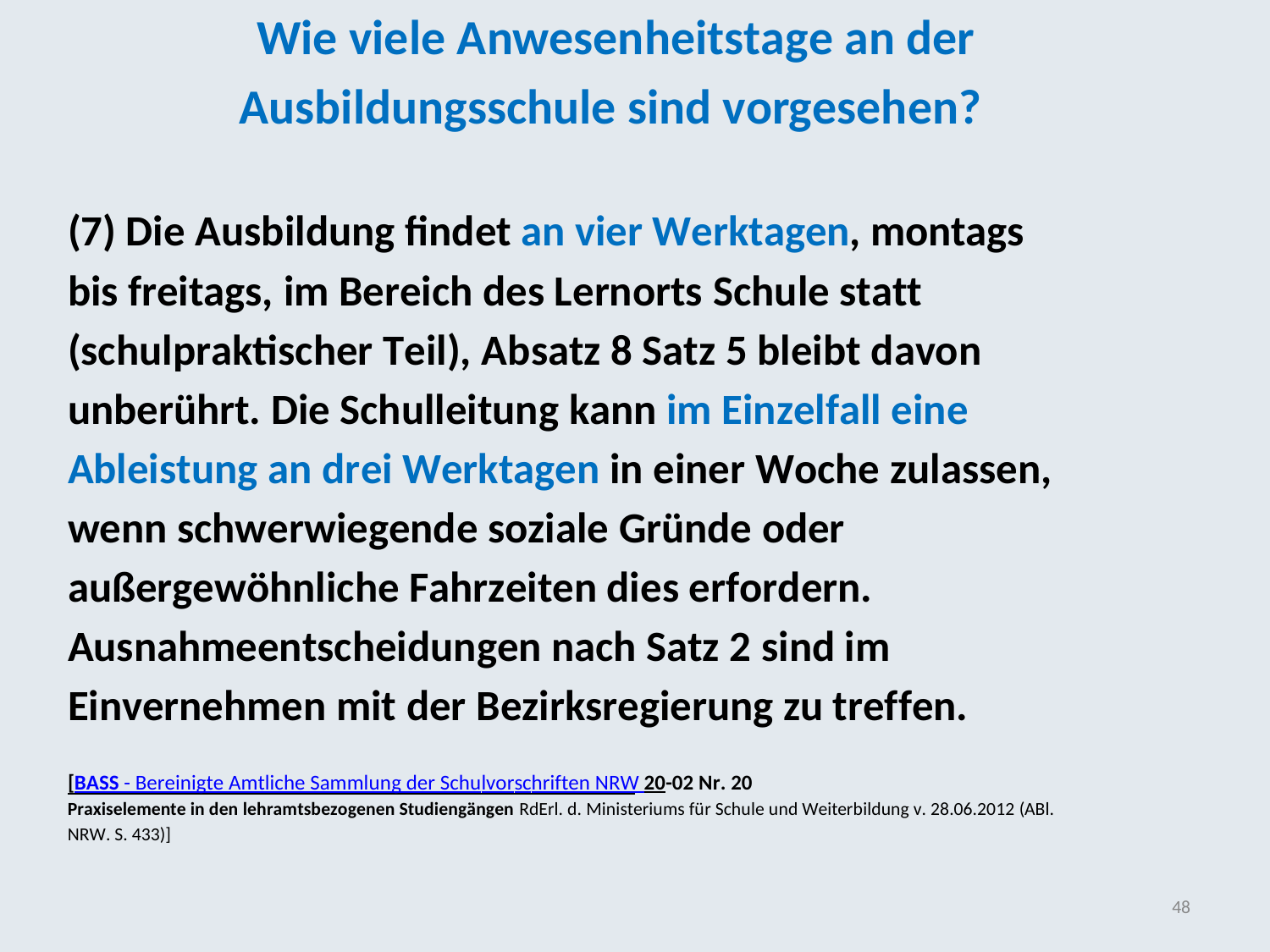

Wie viele Anwesenheitstage an der
Ausbildungsschule sind vorgesehen?
(7) Die Ausbildung findet an vier Werktagen, montags
bis freitags, im Bereich des Lernorts Schule statt
(schulpraktischer Teil), Absatz 8 Satz 5 bleibt davon
unberührt. Die Schulleitung kann im Einzelfall eine
Ableistung an drei Werktagen in einer Woche zulassen,
wenn schwerwiegende soziale Gründe oder
außergewöhnliche Fahrzeiten dies erfordern.
Ausnahmeentscheidungen nach Satz 2 sind im
Einvernehmen mit der Bezirksregierung zu treffen.
[BASS - Bereinigte Amtliche Sammlung der Schulvorschriften NRW 20-02 Nr. 20

Praxiselemente in den lehramtsbezogenen Studiengängen RdErl. d. Ministeriums für Schule und Weiterbildung v. 28.06.2012 (ABl.
NRW. S. 433)]
48